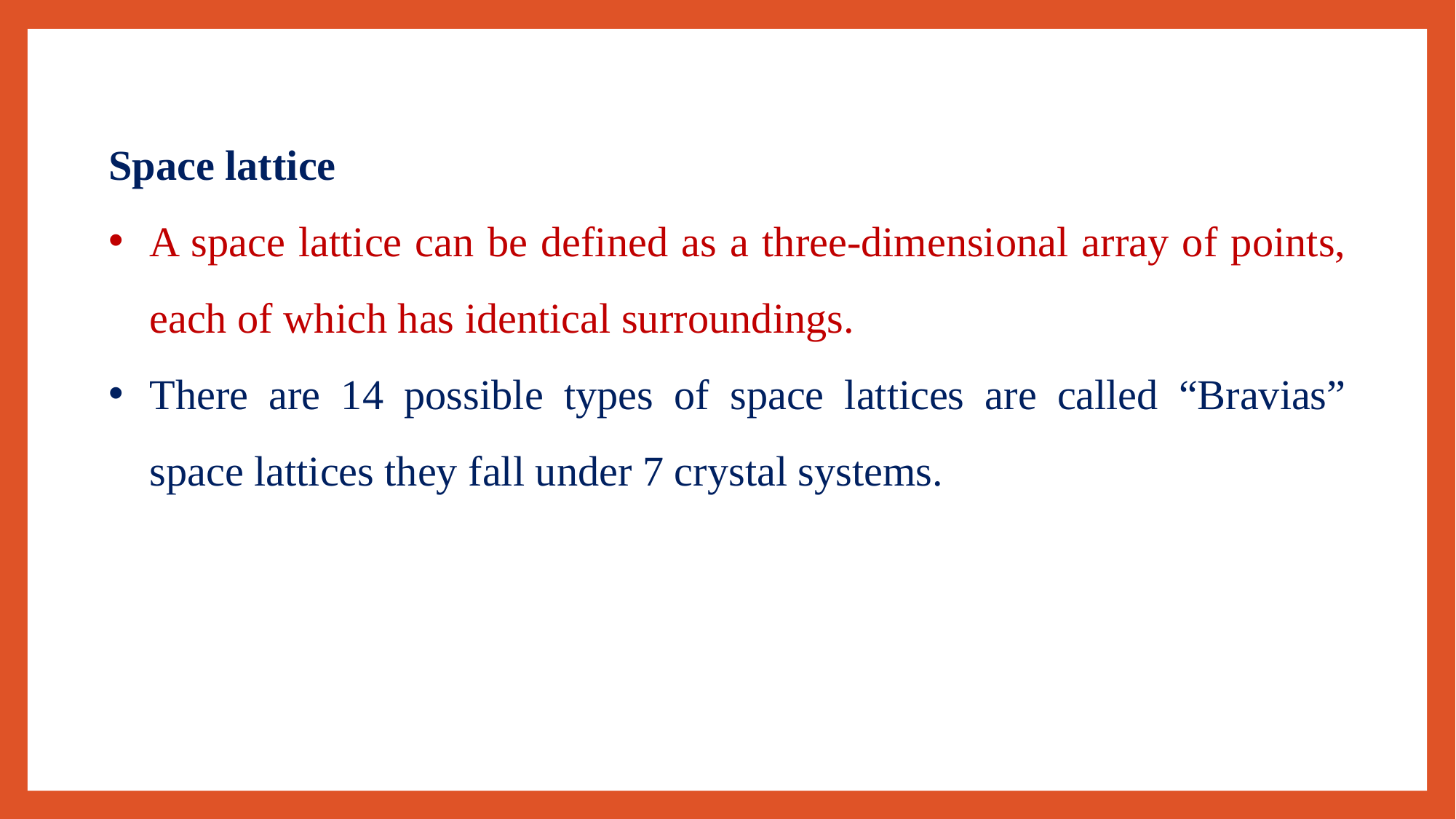

Space lattice
A space lattice can be defined as a three-dimensional array of points, each of which has identical surroundings.
There are 14 possible types of space lattices are called “Bravias” space lattices they fall under 7 crystal systems.